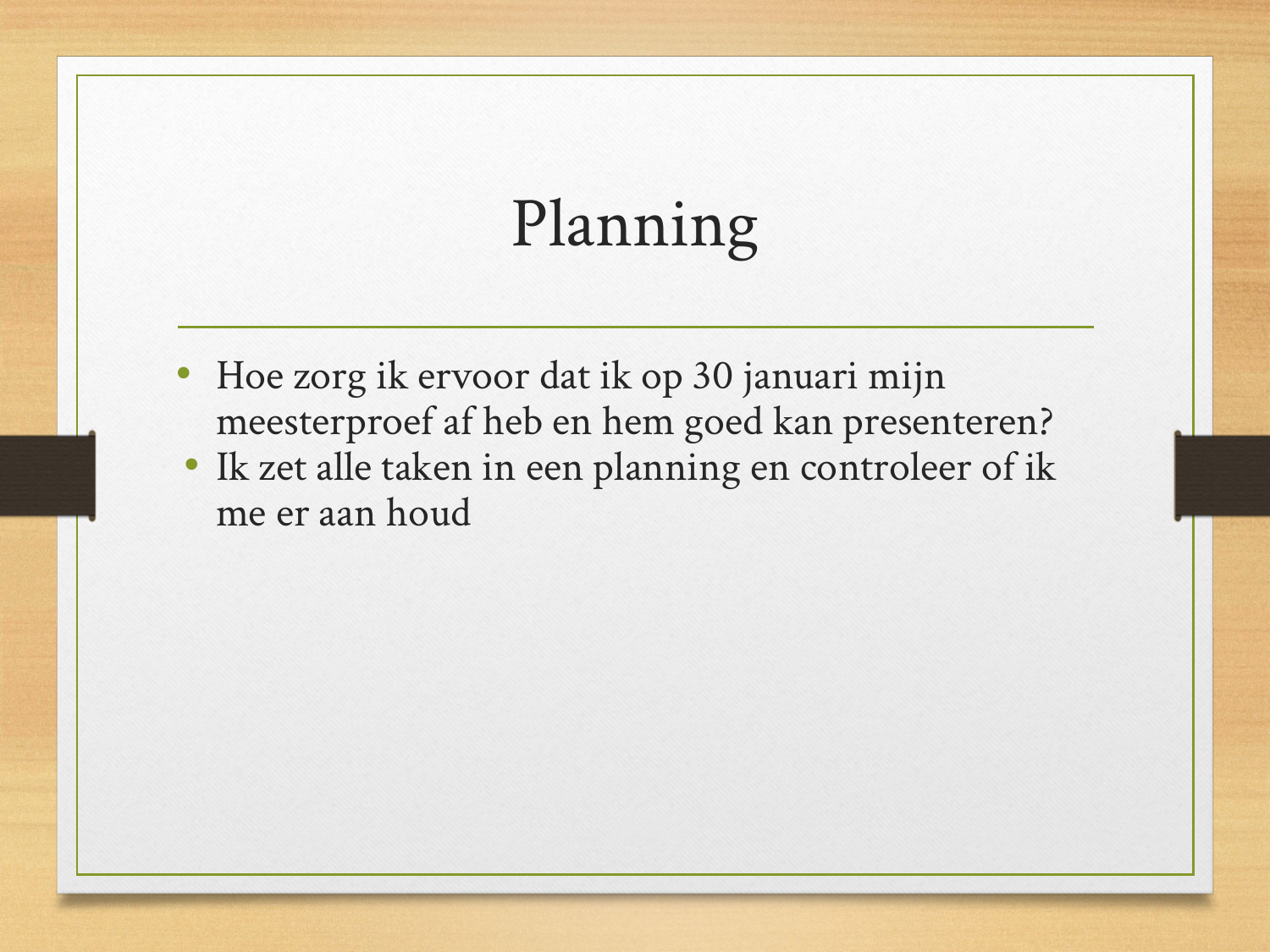

# Planning
Hoe zorg ik ervoor dat ik op 30 januari mijn meesterproef af heb en hem goed kan presenteren?
Ik zet alle taken in een planning en controleer of ik me er aan houd